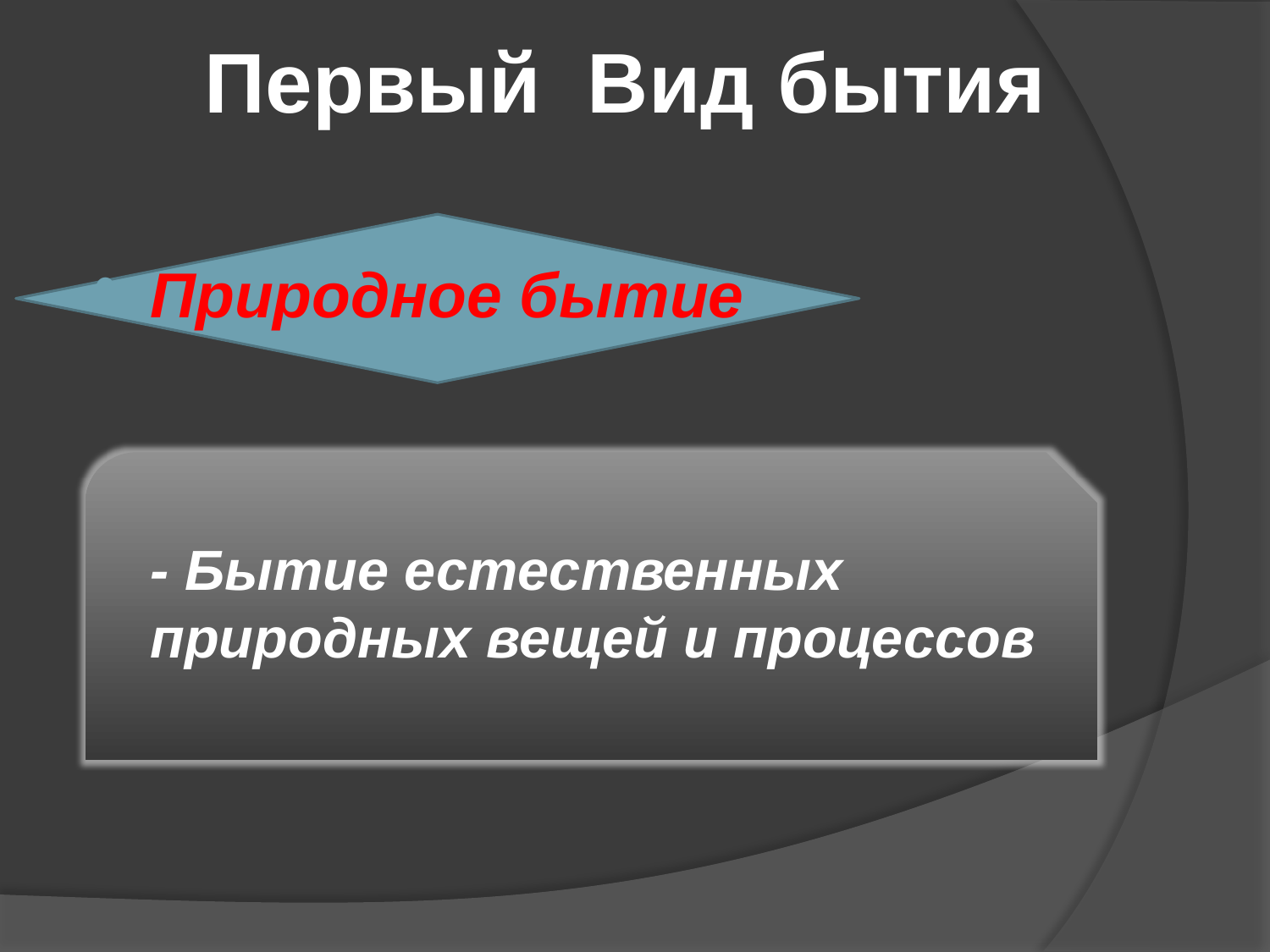

# Первый  Вид бытия

Природное бытие
- Бытие естественных природных вещей и процессов